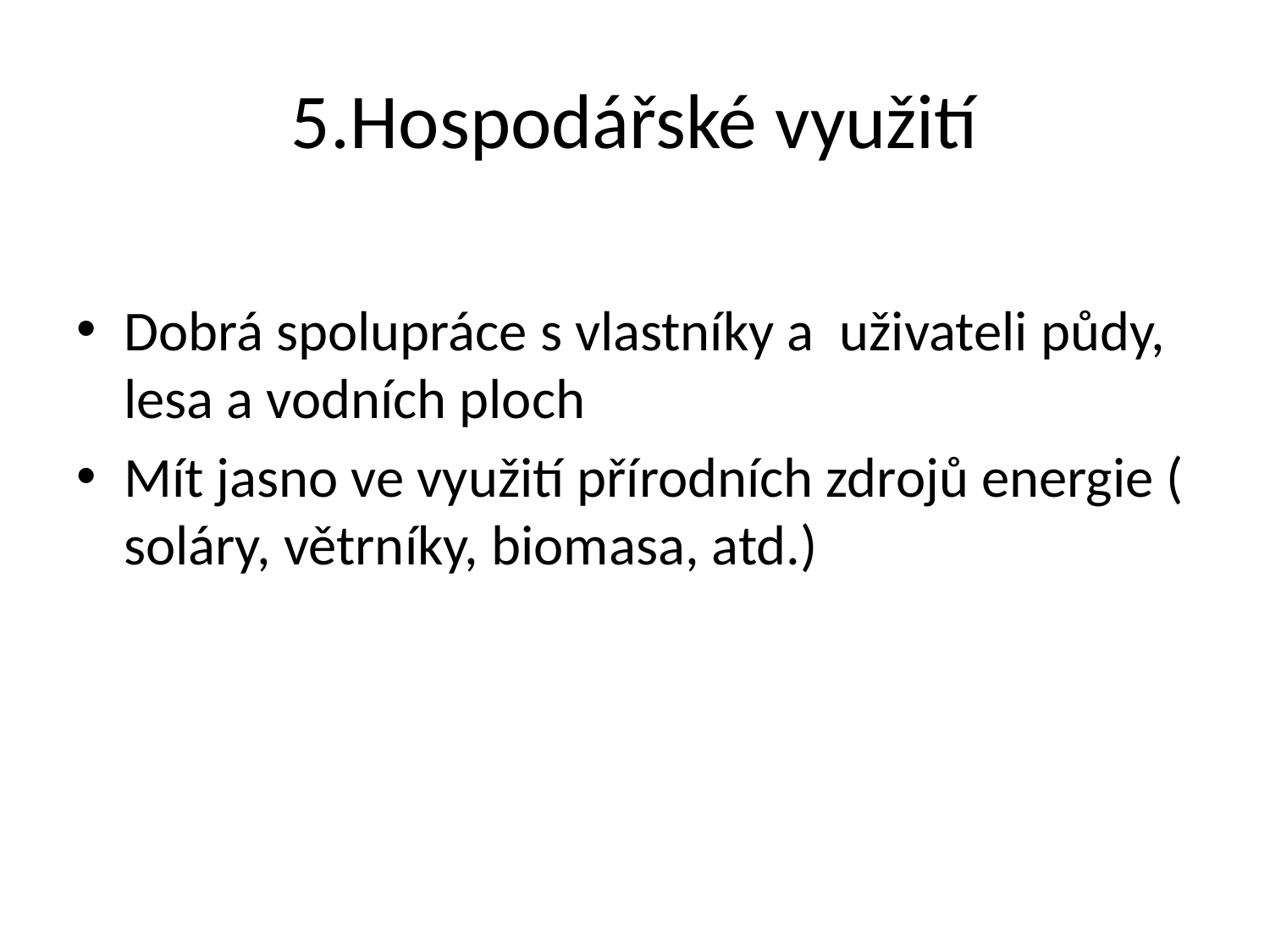

# 5.Hospodářské využití
Dobrá spolupráce s vlastníky a  uživateli půdy, lesa a vodních ploch
Mít jasno ve využití přírodních zdrojů energie ( soláry, větrníky, biomasa, atd.)